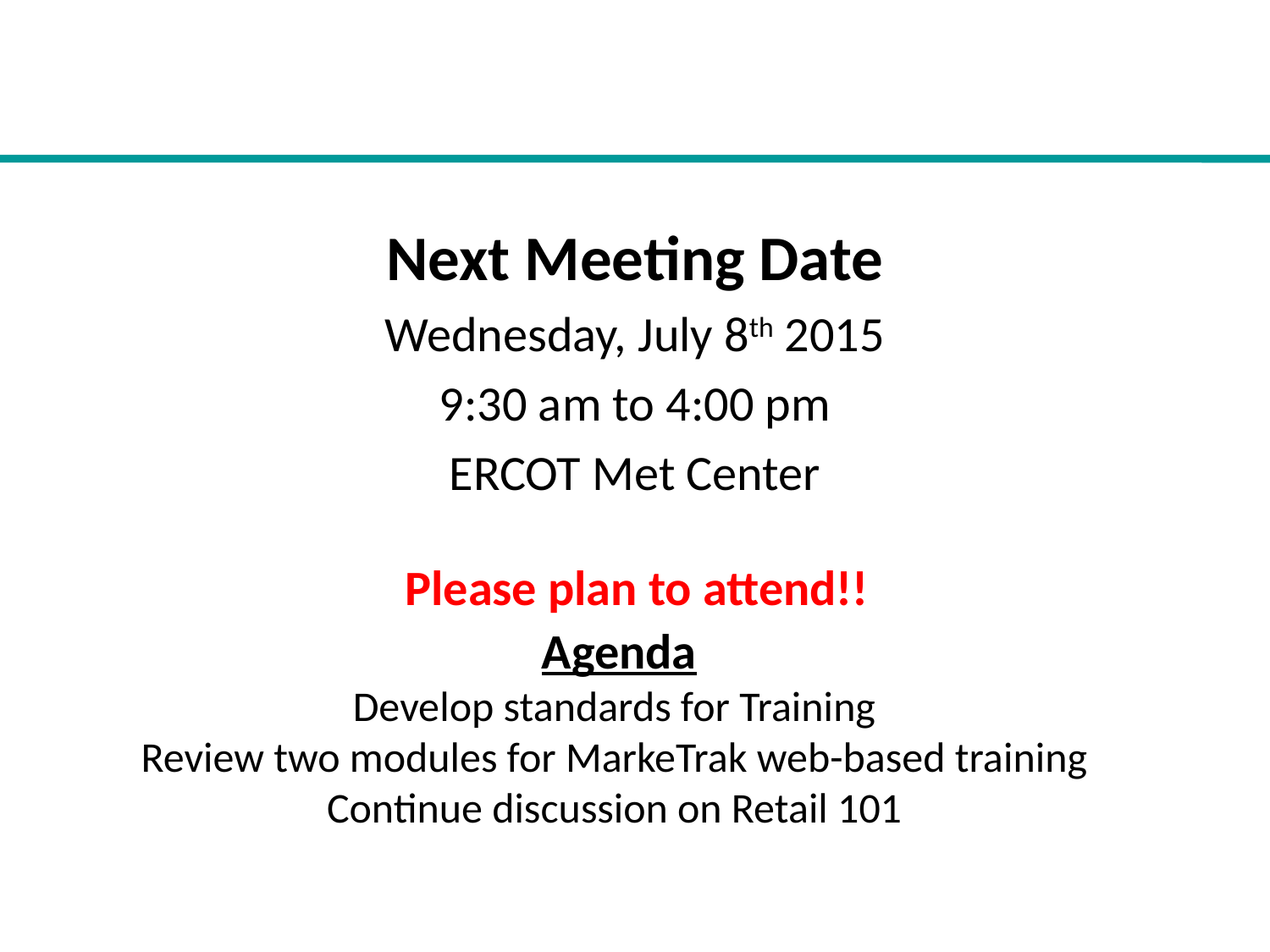

# Next Meeting Date
Wednesday, July 8th 2015
9:30 am to 4:00 pm
ERCOT Met Center
Please plan to attend!!

Agenda
Develop standards for Training
Review two modules for MarkeTrak web-based training
Continue discussion on Retail 101